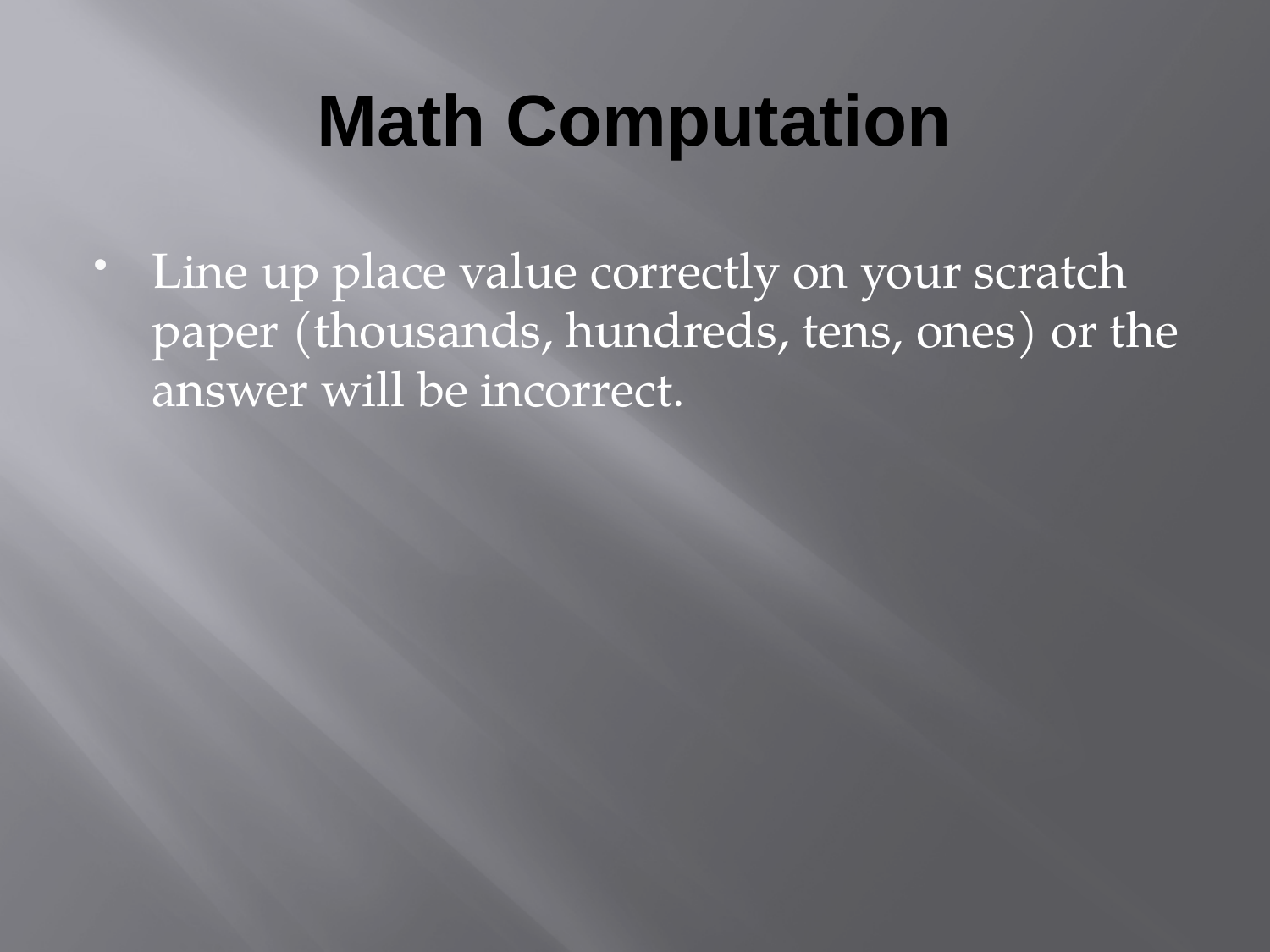

# Math Computation
Line up place value correctly on your scratch paper (thousands, hundreds, tens, ones) or the answer will be incorrect.